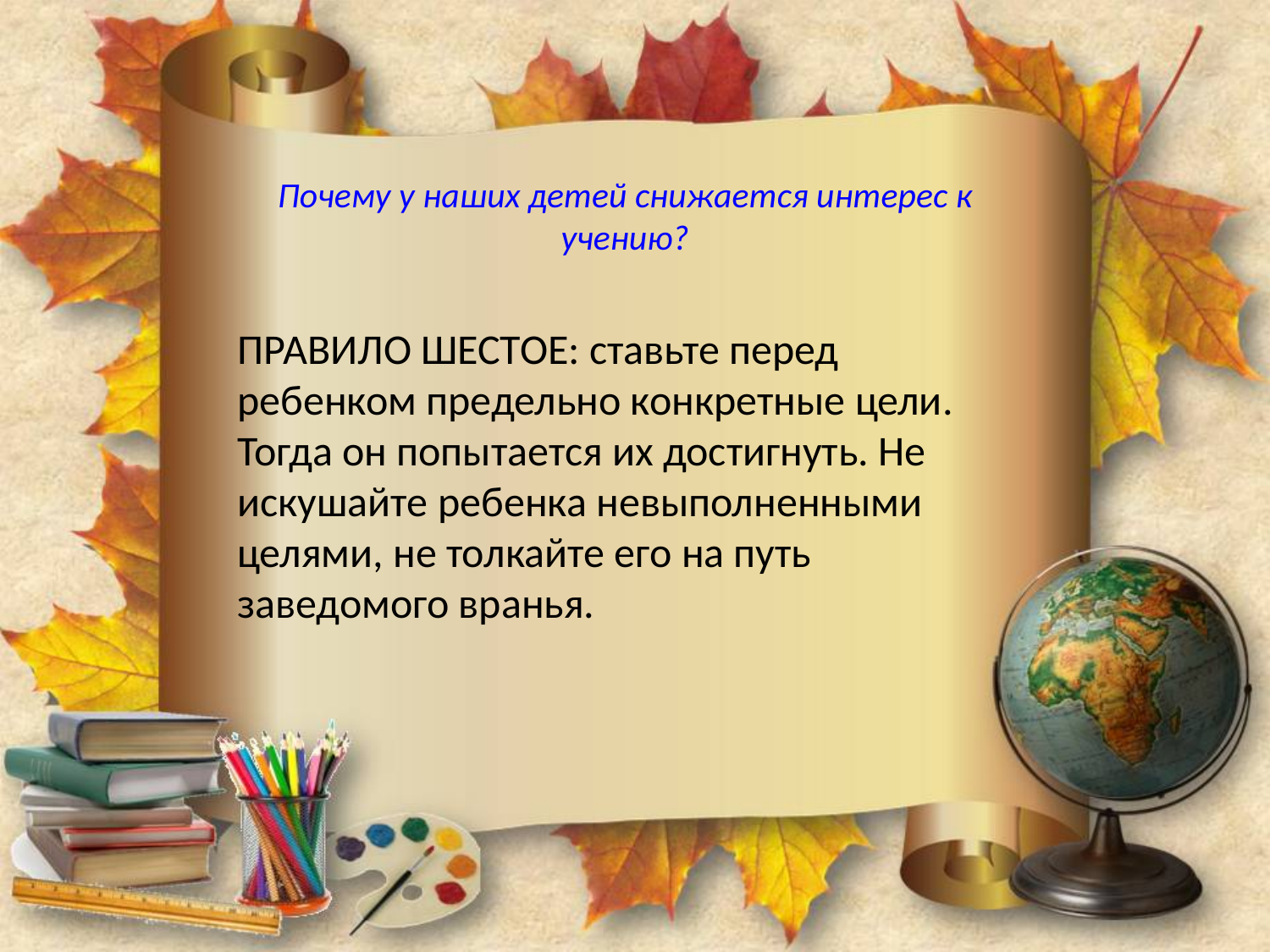

Почему у наших детей снижается интерес к учению?

ПРАВИЛО ШЕСТОЕ: ставьте перед ребенком предельно конкретные цели. Тогда он попытается их достигнуть. Не искушайте ребенка невыполненными целями, не толкайте его на путь заведомого вранья.